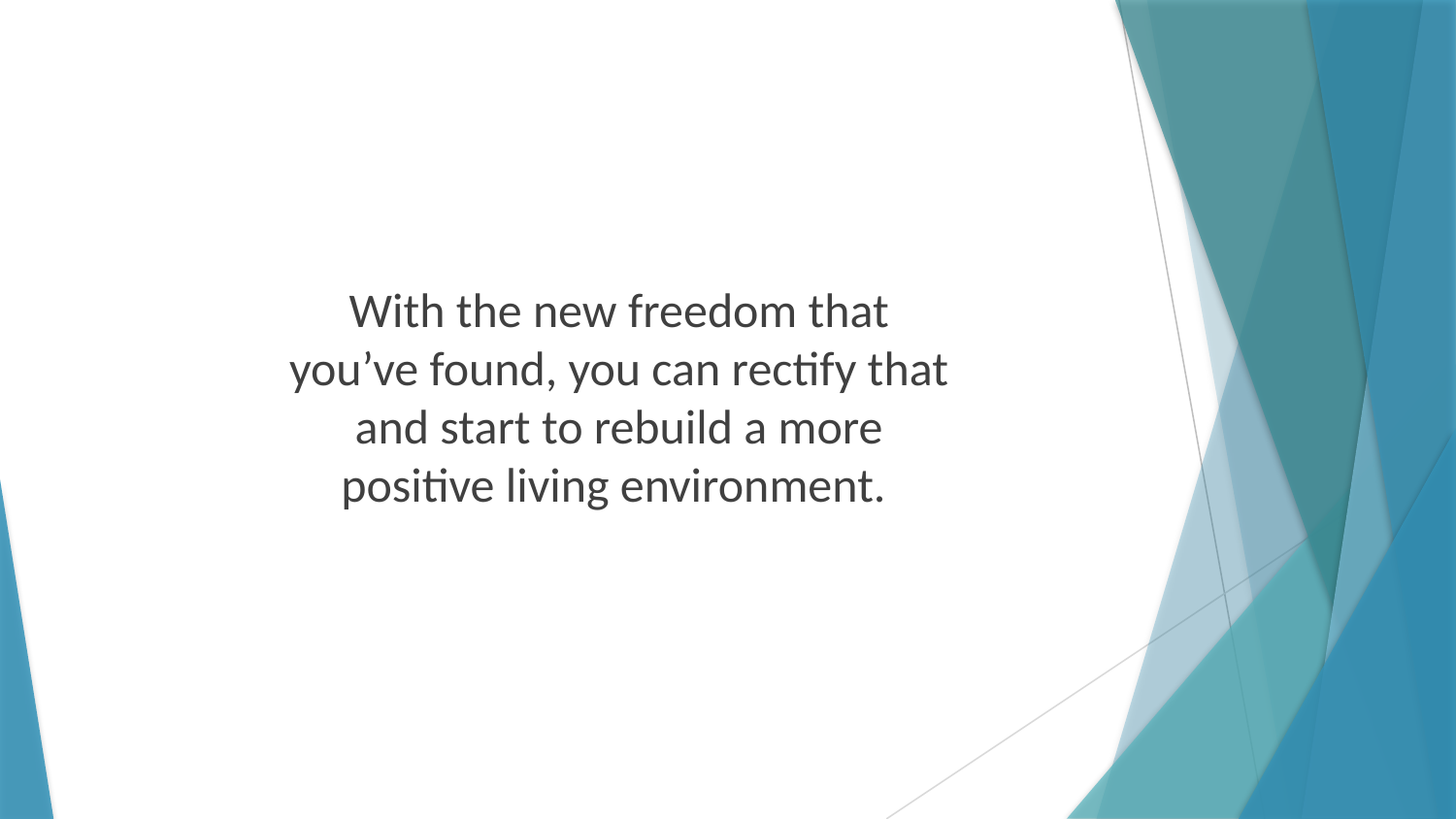

With the new freedom that you’ve found, you can rectify that and start to rebuild a more positive living environment.